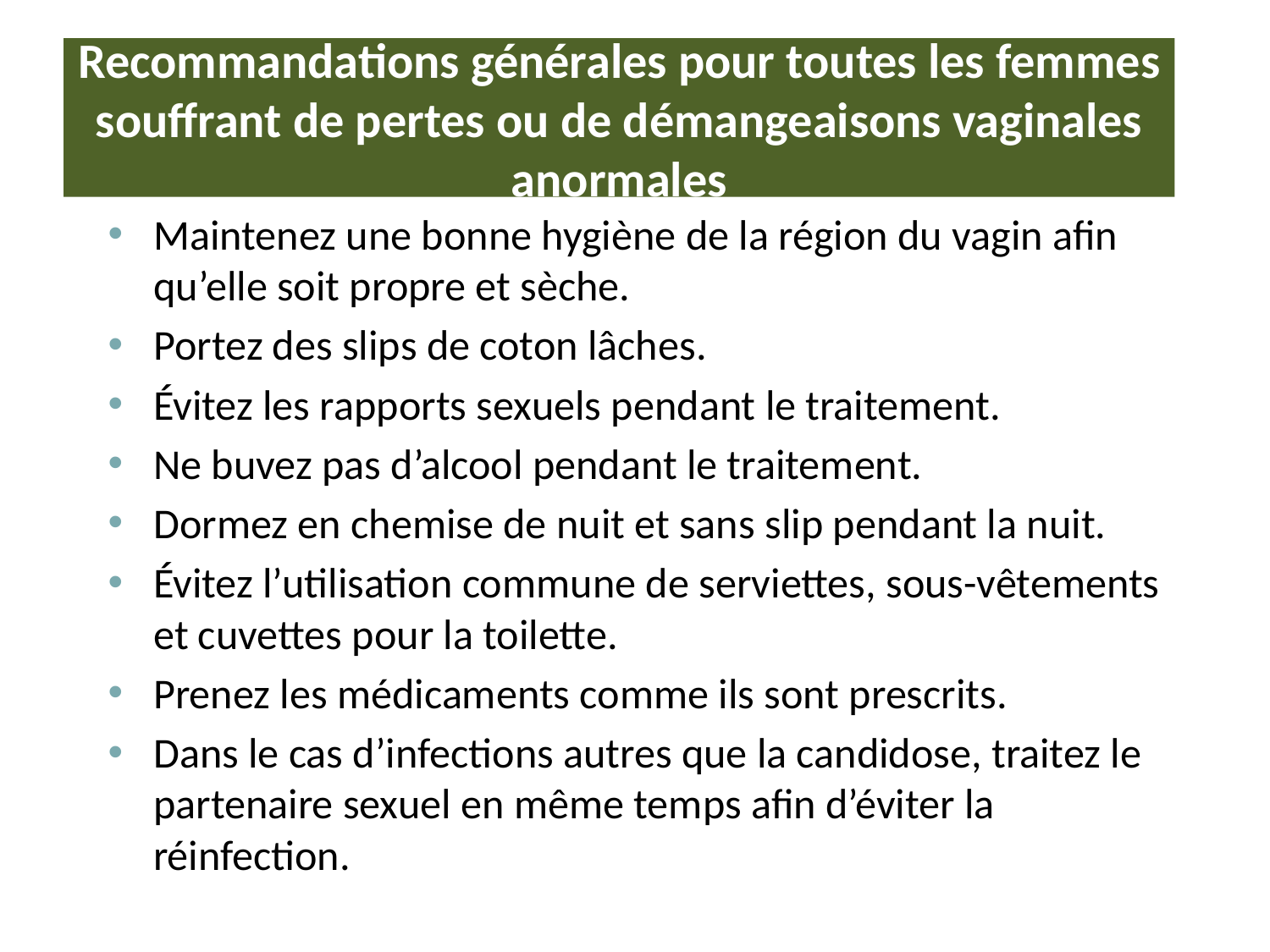

# Recommandations générales pour toutes les femmes souffrant de pertes ou de démangeaisons vaginales anormales
Maintenez une bonne hygiène de la région du vagin afin qu’elle soit propre et sèche.
Portez des slips de coton lâches.
Évitez les rapports sexuels pendant le traitement.
Ne buvez pas d’alcool pendant le traitement.
Dormez en chemise de nuit et sans slip pendant la nuit.
Évitez l’utilisation commune de serviettes, sous-vêtements et cuvettes pour la toilette.
Prenez les médicaments comme ils sont prescrits.
Dans le cas d’infections autres que la candidose, traitez le partenaire sexuel en même temps afin d’éviter la réinfection.